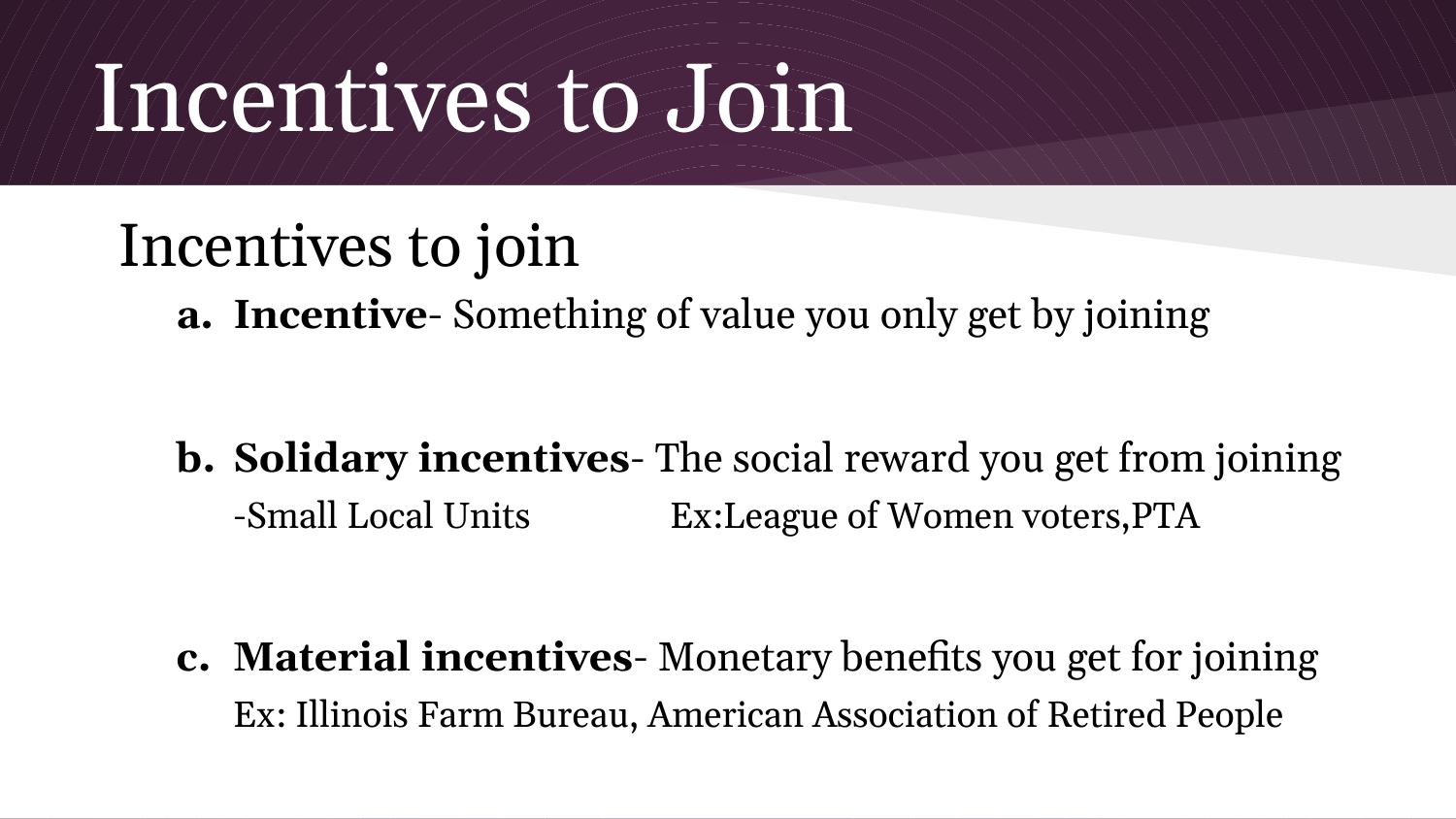

# Incentives to Join
Incentives to join
Incentive- Something of value you only get by joining

Solidary incentives- The social reward you get from joining
-Small Local Units	Ex:League of Women voters,PTA

Material incentives- Monetary benefits you get for joining
Ex: Illinois Farm Bureau, American Association of Retired People